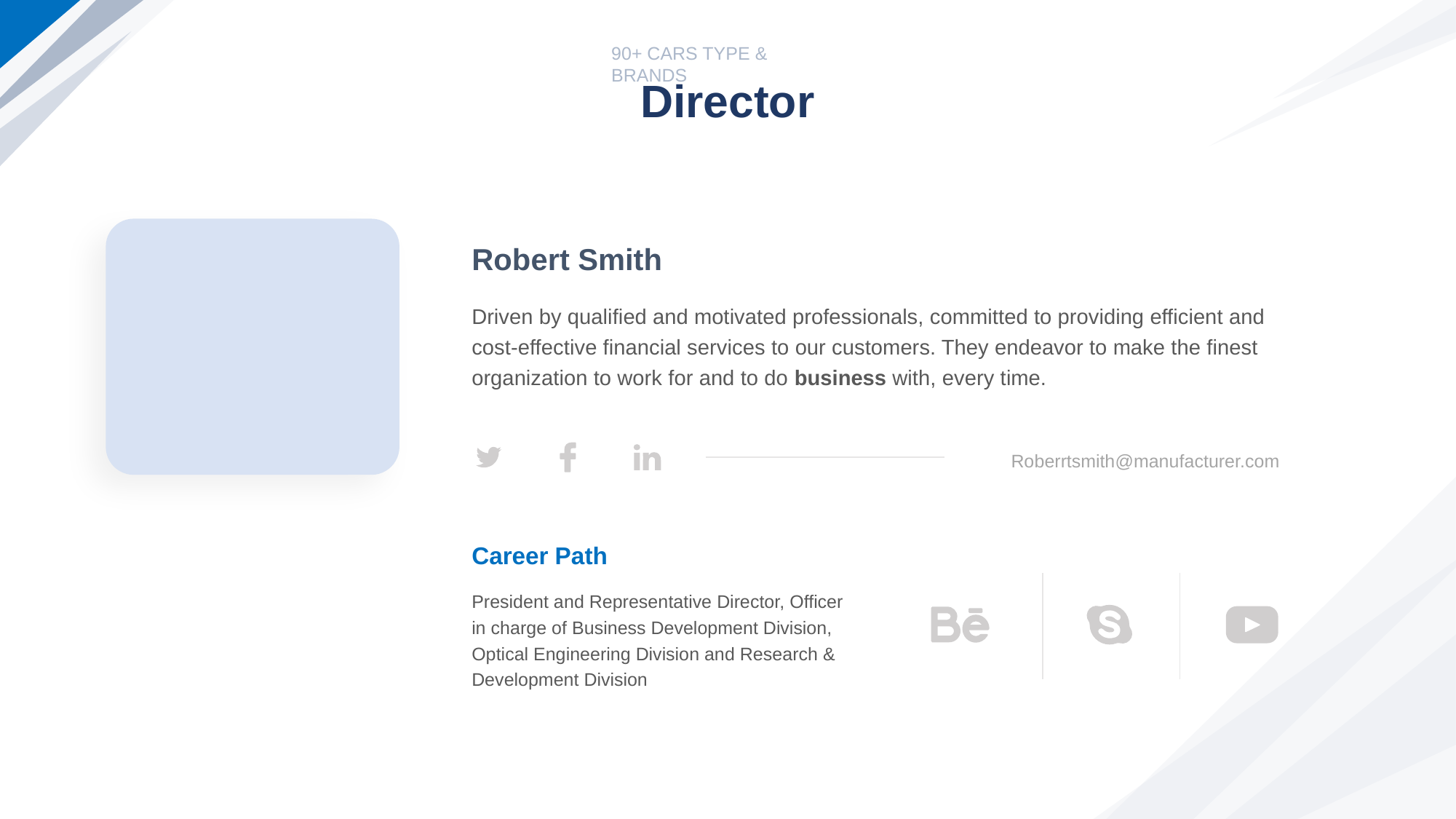

90+ CARS TYPE & BRANDS
# Director

Robert Smith
Driven by qualified and motivated professionals, committed to providing efficient and cost-effective financial services to our customers. They endeavor to make the finest organization to work for and to do business with, every time.
Roberrtsmith@manufacturer.com

Career Path
President and Representative Director, Officer in charge of Business Development Division, Optical Engineering Division and Research & Development Division